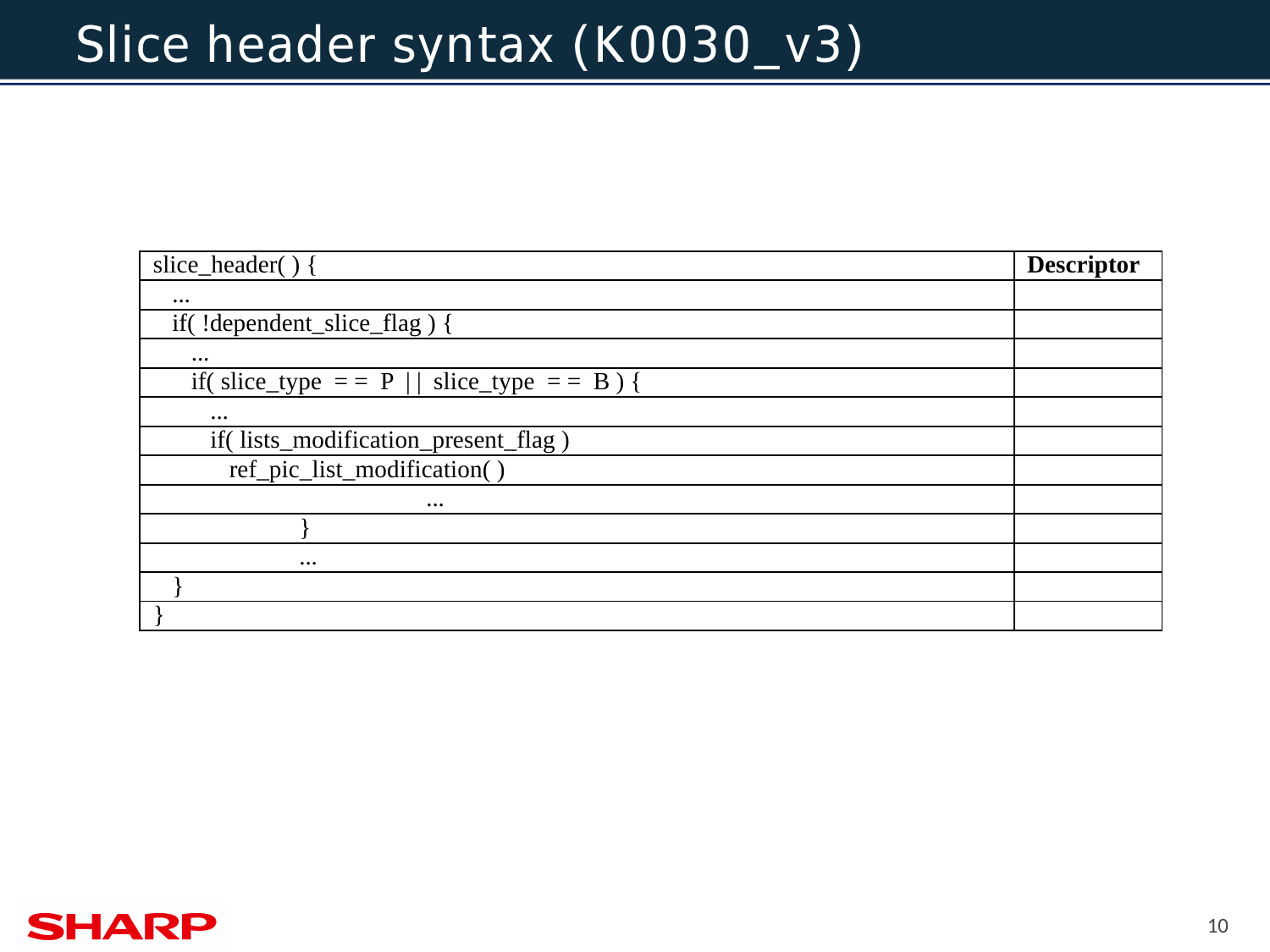

# Slice header syntax (K0030_v3)
| slice\_header( ) { | Descriptor |
| --- | --- |
| ... |  |
| if( !dependent\_slice\_flag ) { |  |
| ... |  |
| if( slice\_type = = P | | slice\_type = = B ) { |  |
| ... |  |
| if( lists\_modification\_present\_flag ) |  |
| ref\_pic\_list\_modification( ) |  |
| ... |  |
| } |  |
| ... |  |
| } |  |
| } |  |
10